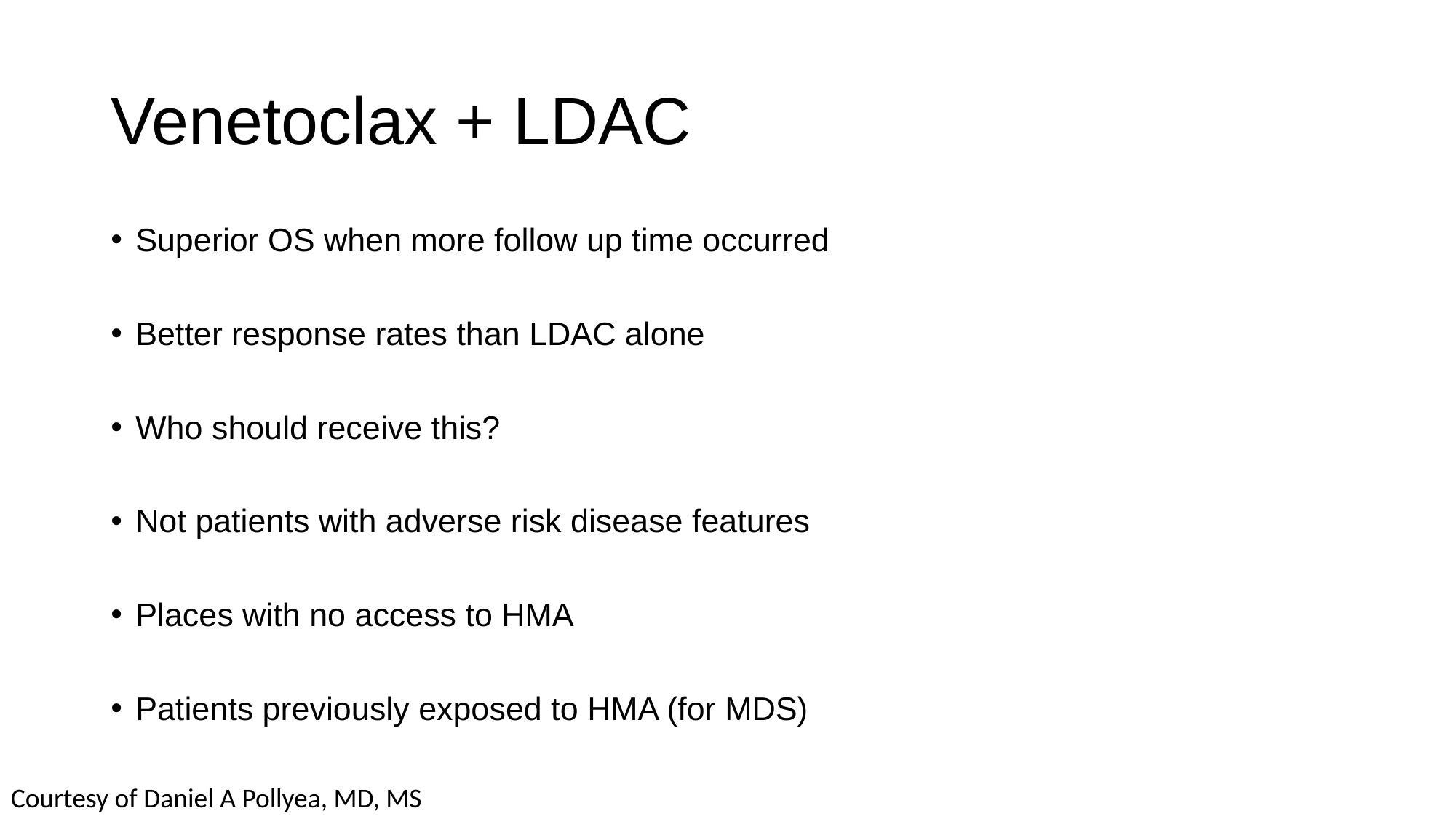

# Venetoclax + LDAC
Superior OS when more follow up time occurred

Better response rates than LDAC alone

Who should receive this?

Not patients with adverse risk disease features

Places with no access to HMA

Patients previously exposed to HMA (for MDS)
Courtesy of Daniel A Pollyea, MD, MS